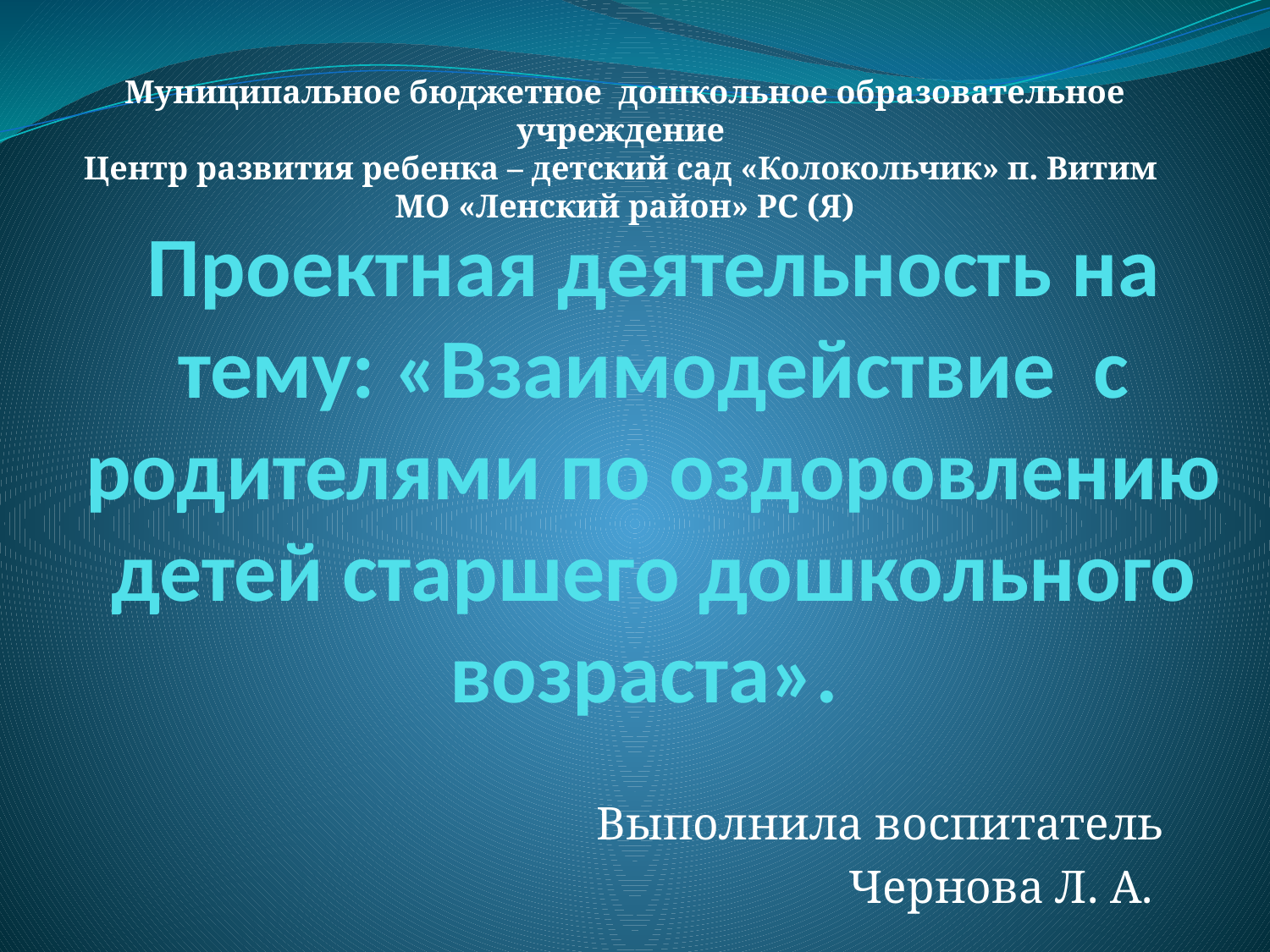

Муниципальное бюджетное  дошкольное образовательное учреждение
Центр развития ребенка – детский сад «Колокольчик» п. Витим
МО «Ленский район» РС (Я)

# Проектная деятельность на тему: «Взаимодействие  с родителями по оздоровлению детей старшего дошкольного возраста».

Выполнила воспитатель
 Чернова Л. А.